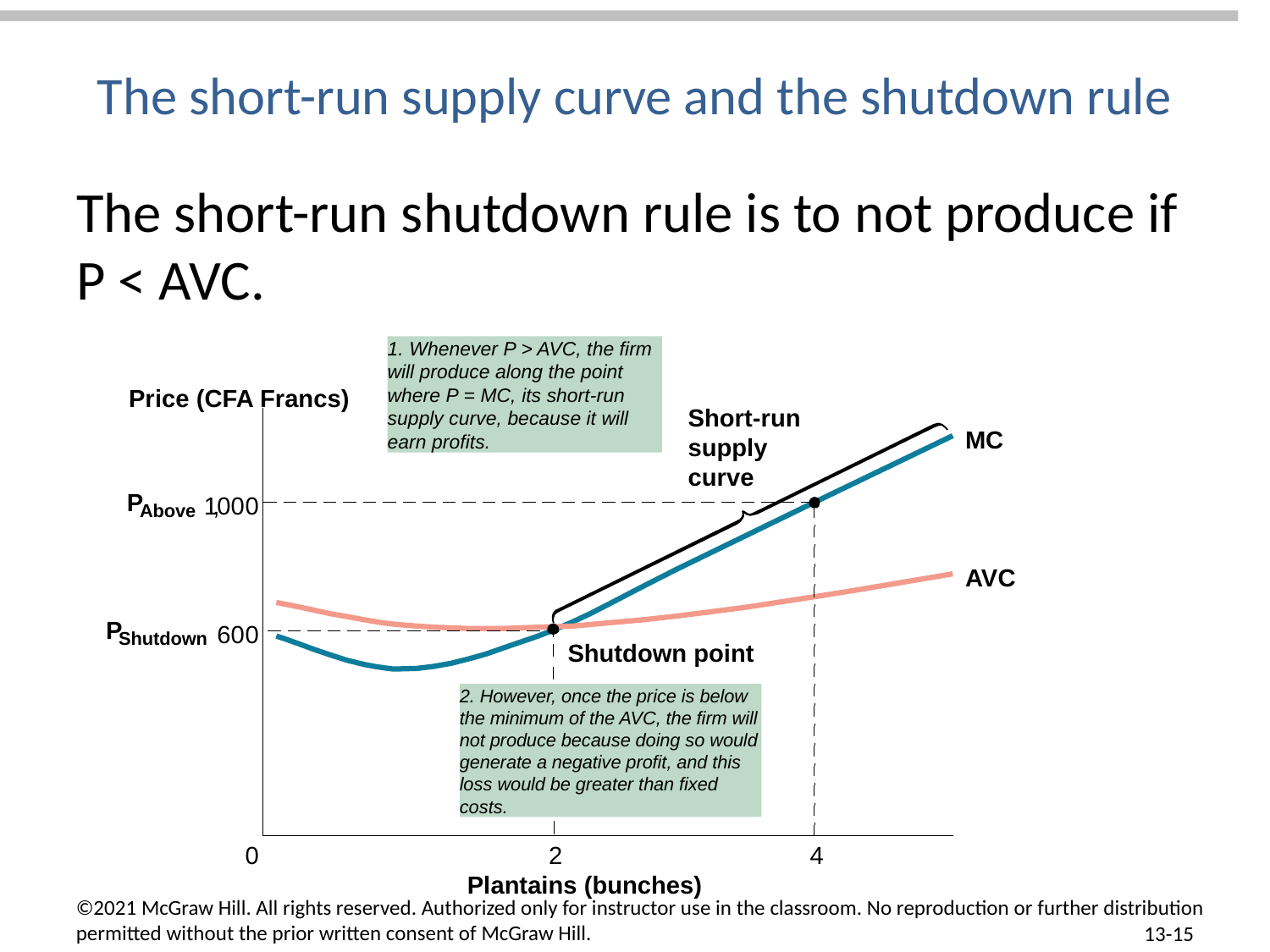

# The short-run supply curve and the shutdown rule
The short-run shutdown rule is to not produce if P < AVC.
1. Whenever P > AVC, the firm will produce along the point where P = MC, its short-run supply curve, because it will earn profits.

Price (CFA Francs)

Short-run
supply curve

MC

P
1
,
00
0

Above

AVC

P
60
0

Shutdown

Shutdown point

2. However, once the price is below the minimum of the AVC, the firm will not produce because doing so would generate a negative profit, and this loss would be greater than fixed costs.

0
2
4
Plantains (bunches)